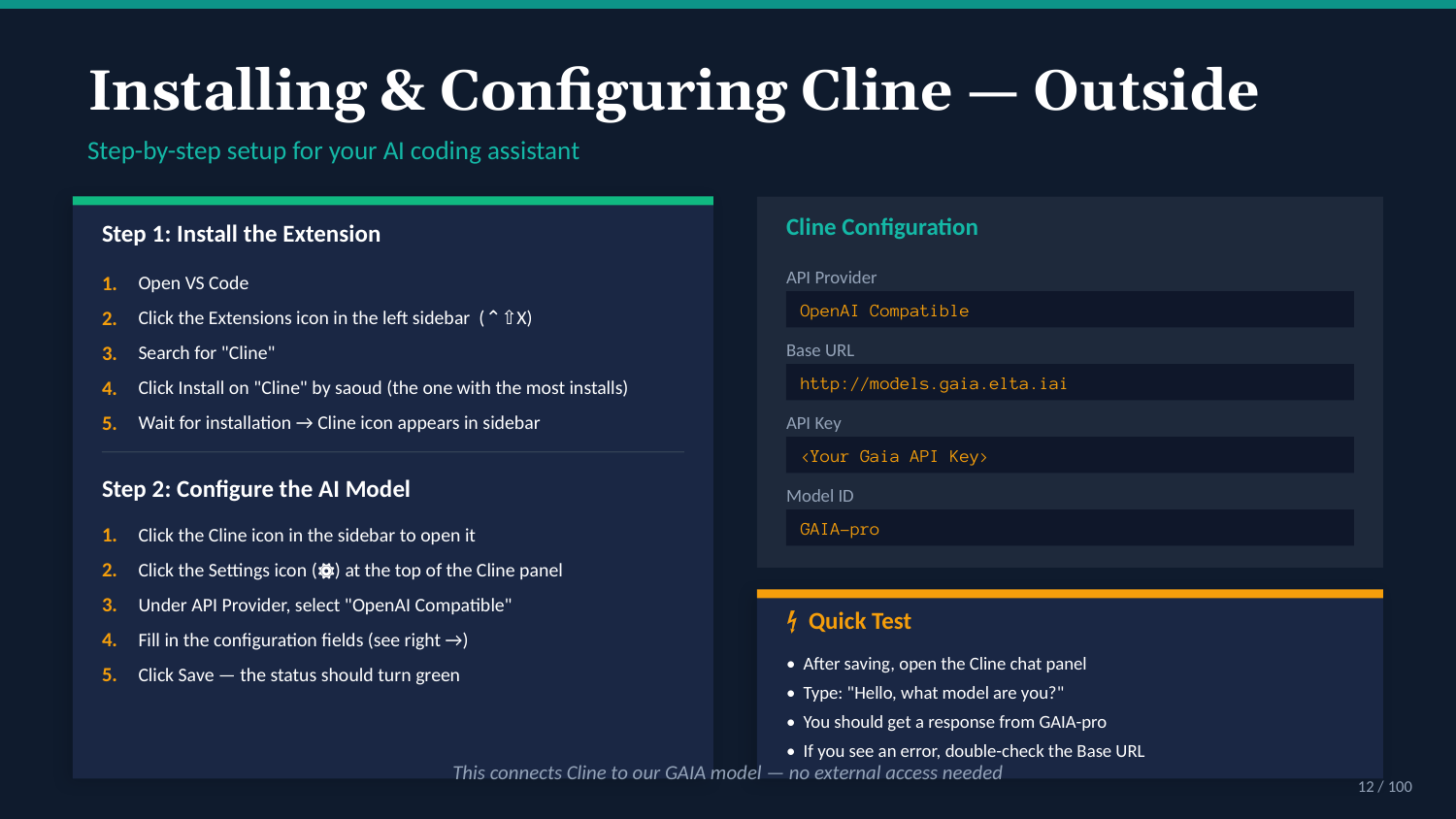

Installing & Configuring Cline — Outside
Step-by-step setup for your AI coding assistant

Cline Configuration
Step 1: Install the Extension
API Provider
1.
Open VS Code

OpenAI Compatible
2.
Click the Extensions icon in the left sidebar  (⌃⇧X)
3.
Search for "Cline"
Base URL

http://models.gaia.elta.iai
4.
Click Install on "Cline" by saoud (the one with the most installs)
5.
Wait for installation → Cline icon appears in sidebar
API Key

<Your Gaia API Key>

Step 2: Configure the AI Model
Model ID

GAIA-pro
1.
Click the Cline icon in the sidebar to open it
2.
Click the Settings icon (⚙) at the top of the Cline panel
3.
Under API Provider, select "OpenAI Compatible"

⚡  Quick Test
4.
Fill in the configuration fields (see right →)
•  After saving, open the Cline chat panel
5.
Click Save — the status should turn green
•  Type: "Hello, what model are you?"
•  You should get a response from GAIA-pro
•  If you see an error, double-check the Base URL
This connects Cline to our GAIA model — no external access needed
12 / 100